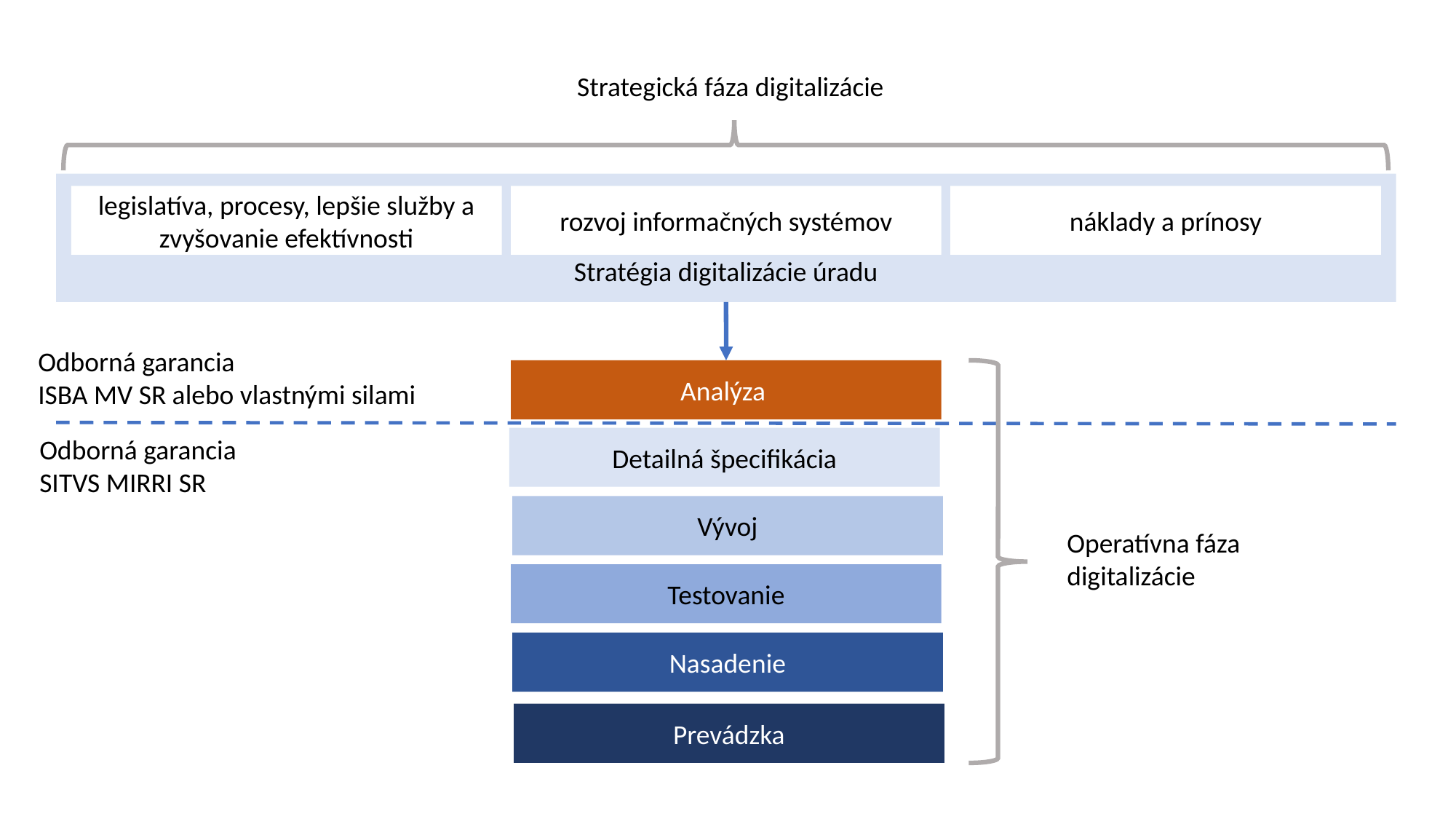

Strategická fáza digitalizácie

Stratégia digitalizácie úradu
legislatíva, procesy, lepšie služby a zvyšovanie efektívnosti
rozvoj informačných systémov
náklady a prínosy
Odborná garancia
ISBA MV SR alebo vlastnými silami
Analýza

Detailná špecifikácia
Odborná garancia
SITVS MIRRI SR
Vývoj
Operatívna fáza digitalizácie
Testovanie
Nasadenie
Prevádzka